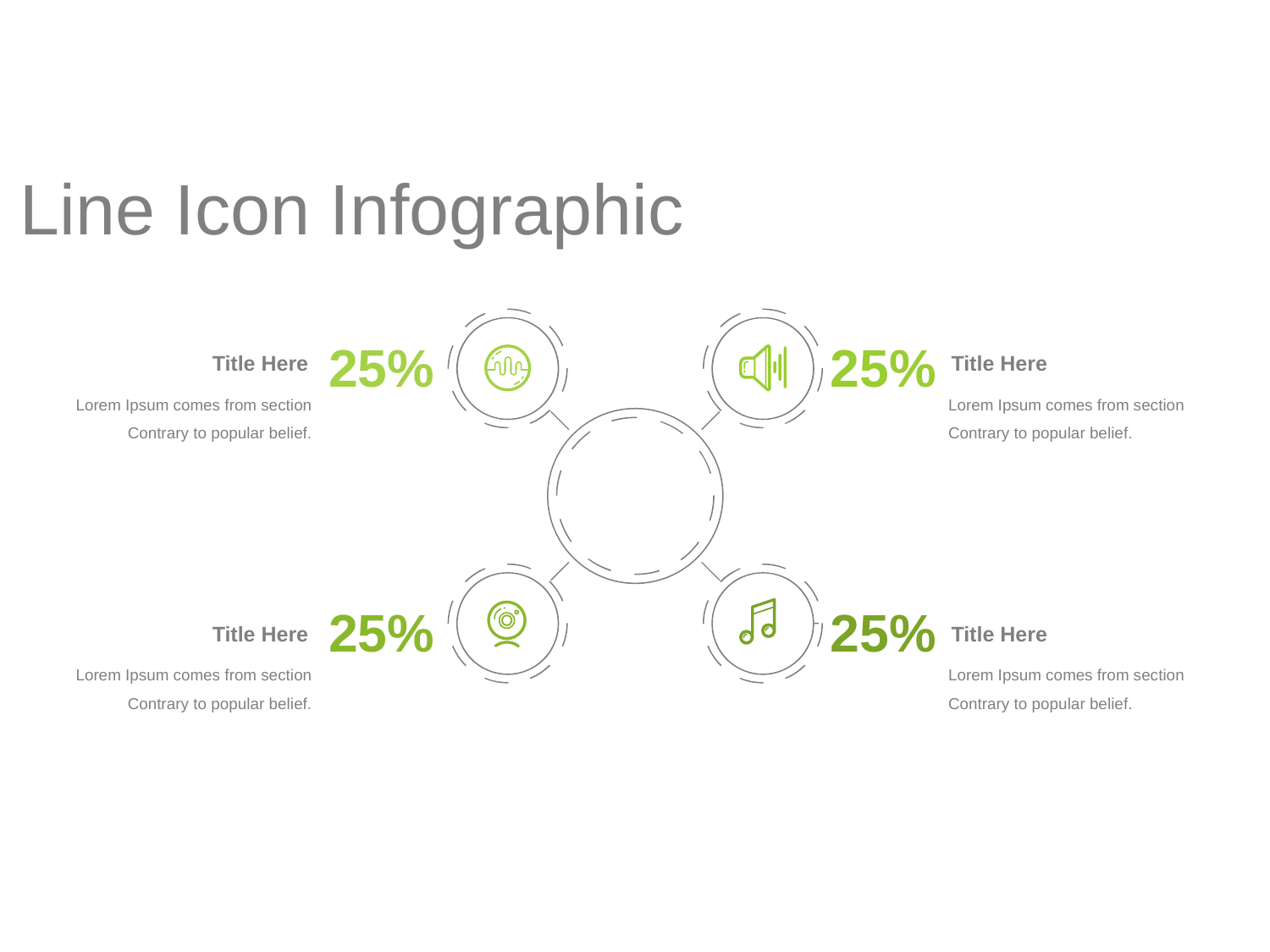

Line Icon Infographic

25%
25%
Title Here
Title Here

Lorem Ipsum comes from section Contrary to popular belief.
Lorem Ipsum comes from section Contrary to popular belief.
25%
25%

Title Here
Title Here
Lorem Ipsum comes from section Contrary to popular belief.
Lorem Ipsum comes from section Contrary to popular belief.